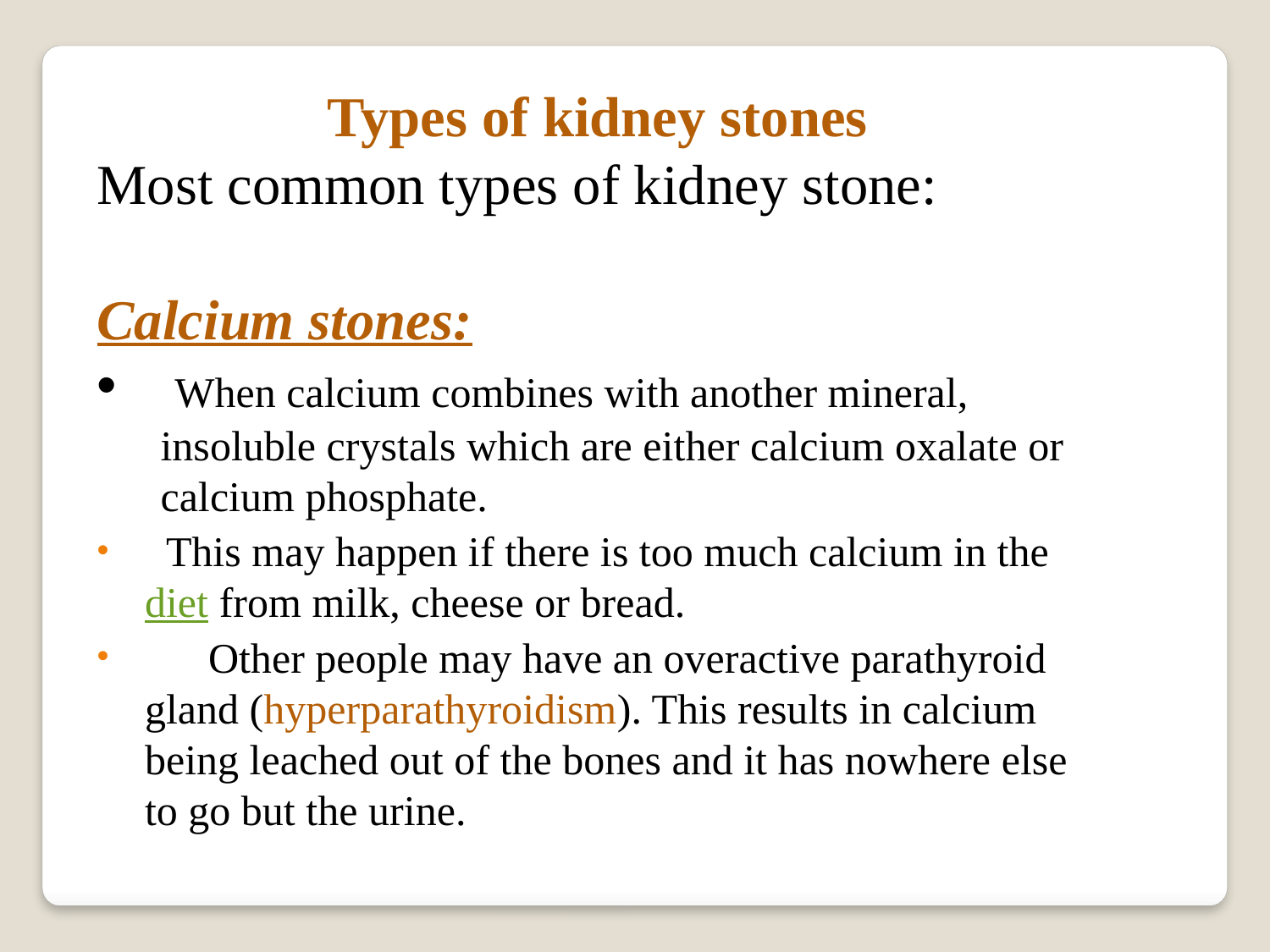

Types of kidney stones
Most common types of kidney stone:

Calcium stones:
 When calcium combines with another mineral, insoluble crystals which are either calcium oxalate or calcium phosphate.
  This may happen if there is too much calcium in the  diet from milk, cheese or bread.
      Other people may have an overactive parathyroid gland (hyperparathyroidism). This results in calcium being leached out of the bones and it has nowhere else to go but the urine.